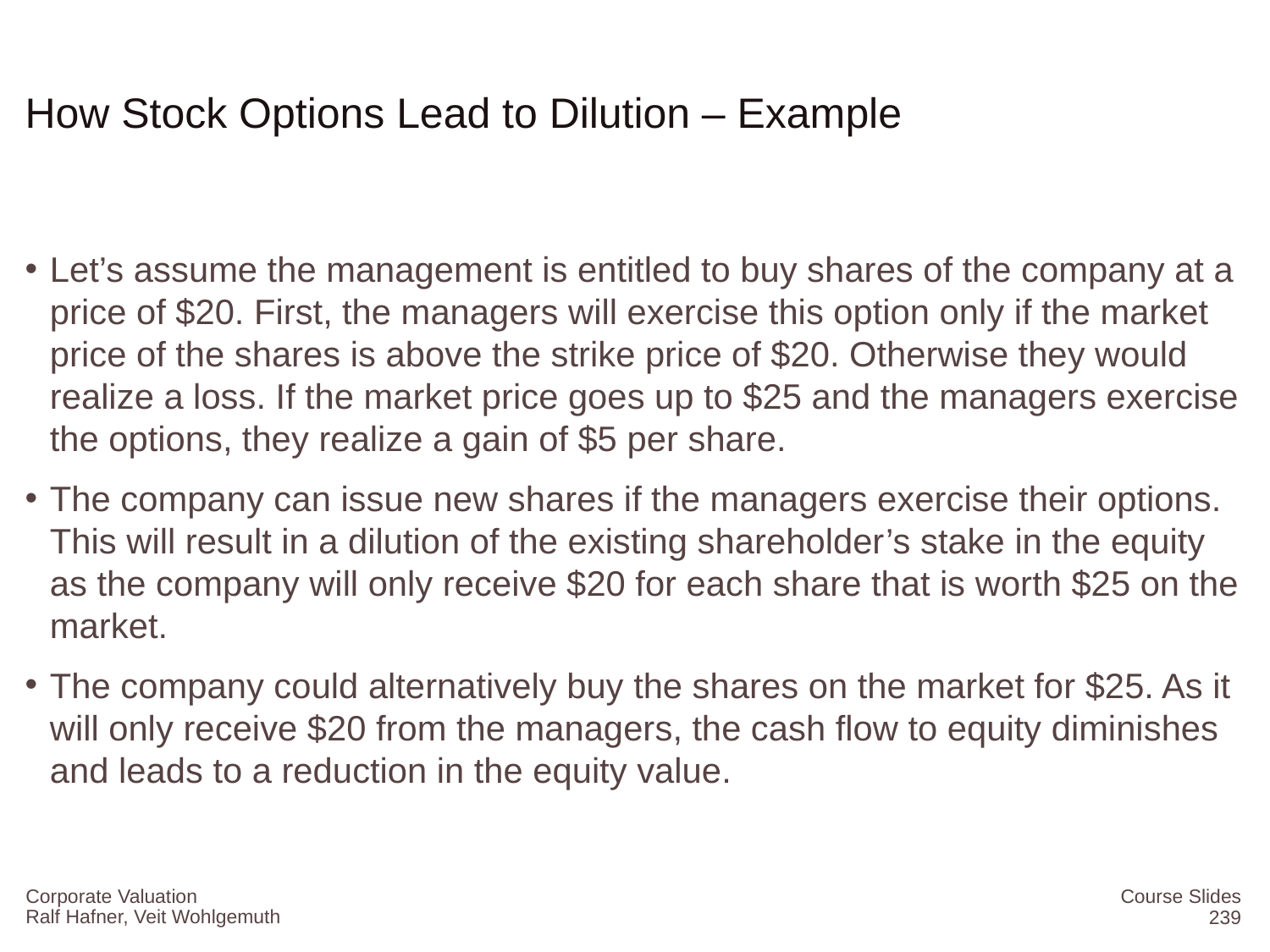

# How Stock Options Lead to Dilution – Example
Let’s assume the management is entitled to buy shares of the company at a price of $20. First, the managers will exercise this option only if the market price of the shares is above the strike price of $20. Otherwise they would realize a loss. If the market price goes up to $25 and the managers exercise the options, they realize a gain of $5 per share.
The company can issue new shares if the managers exercise their options. This will result in a dilution of the existing shareholder’s stake in the equity as the company will only receive $20 for each share that is worth $25 on the market.
The company could alternatively buy the shares on the market for $25. As it will only receive $20 from the managers, the cash flow to equity diminishes and leads to a reduction in the equity value.
Corporate Valuation
Course Slides
239